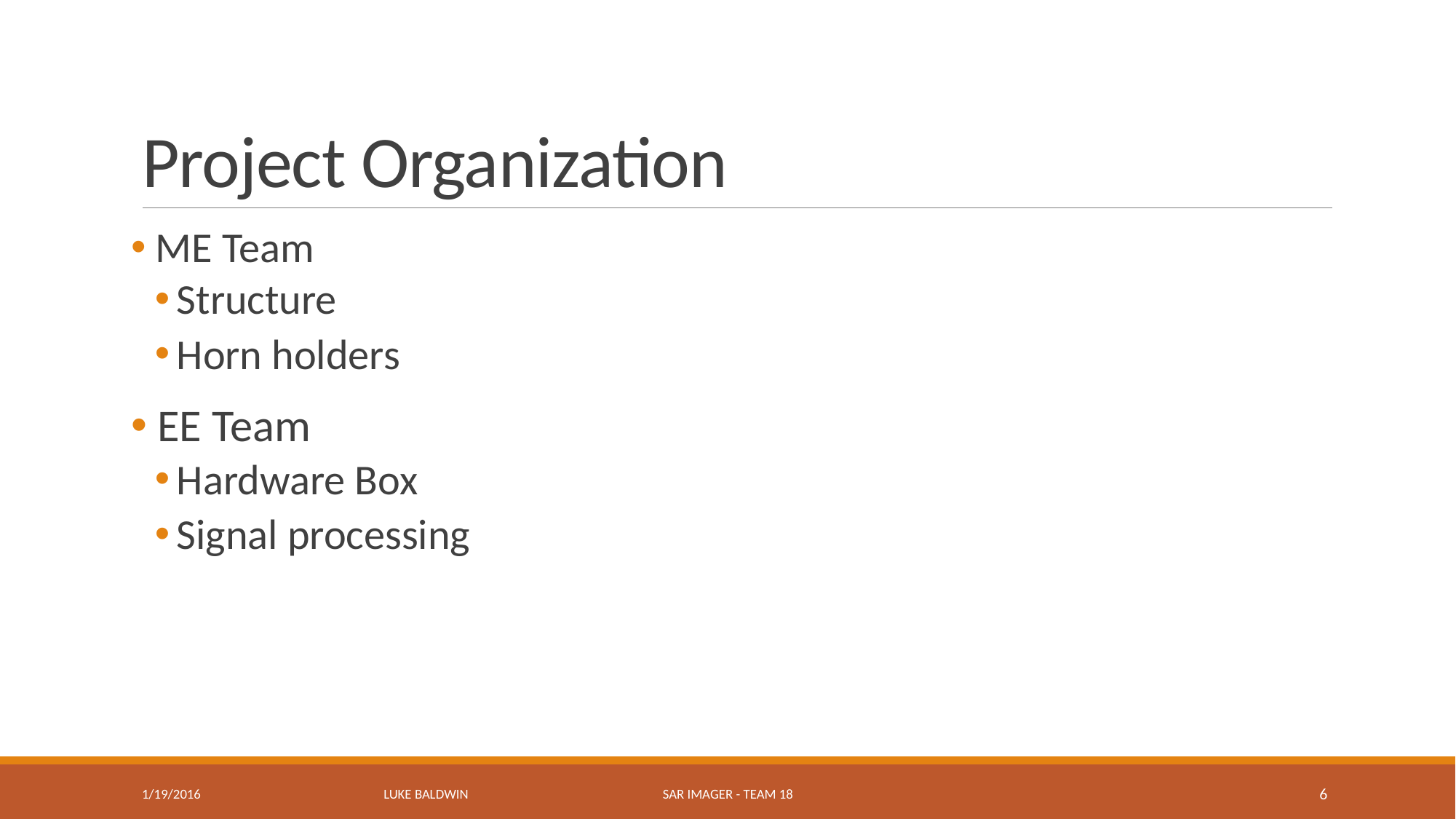

# Project Organization
 ME Team
Structure
Horn holders
 EE Team
Hardware Box
Signal processing
Luke Baldwin
1/19/2016
SAR Imager - Team 18
6